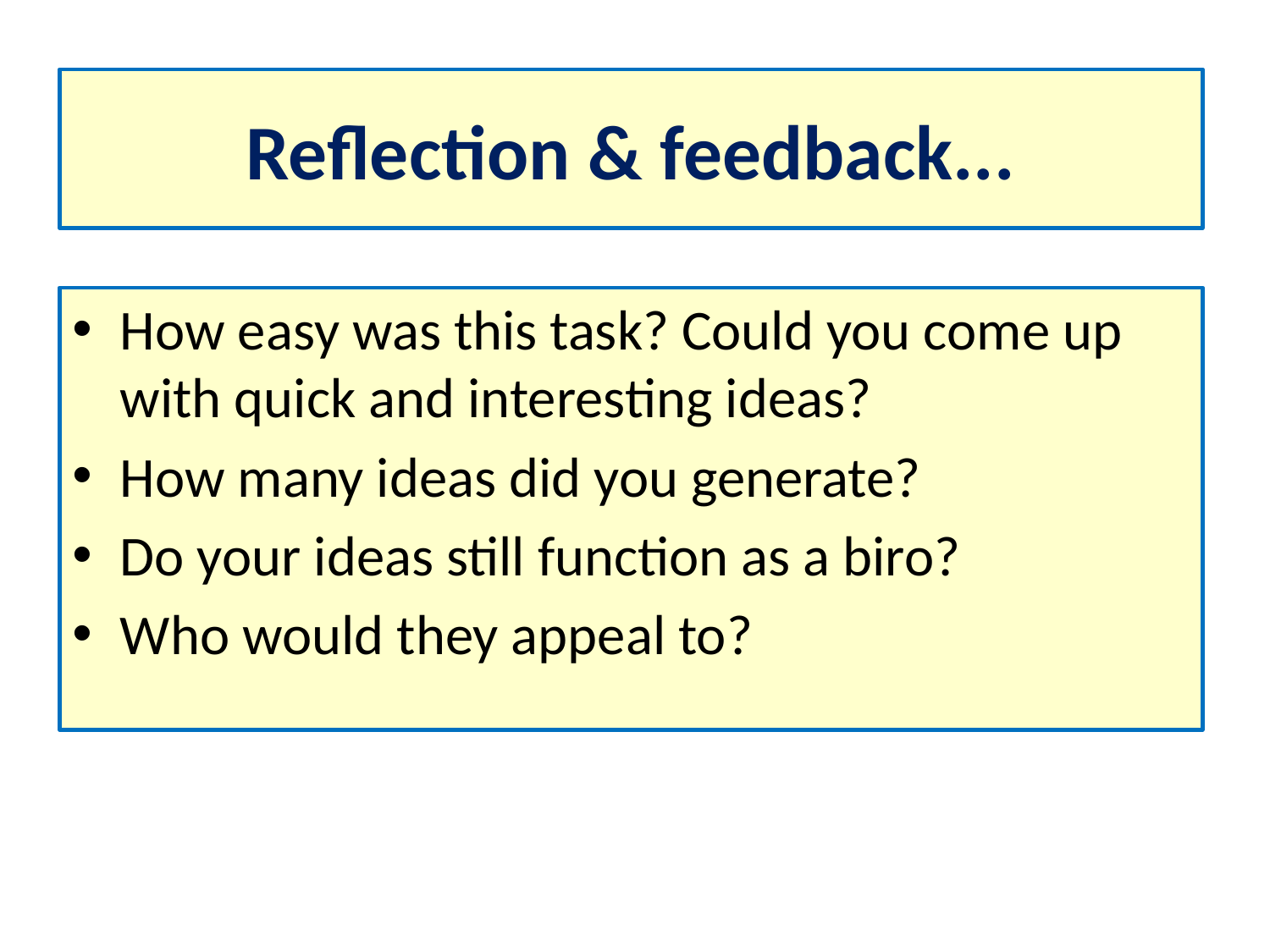

# Reflection & feedback...
How easy was this task? Could you come up with quick and interesting ideas?
How many ideas did you generate?
Do your ideas still function as a biro?
Who would they appeal to?